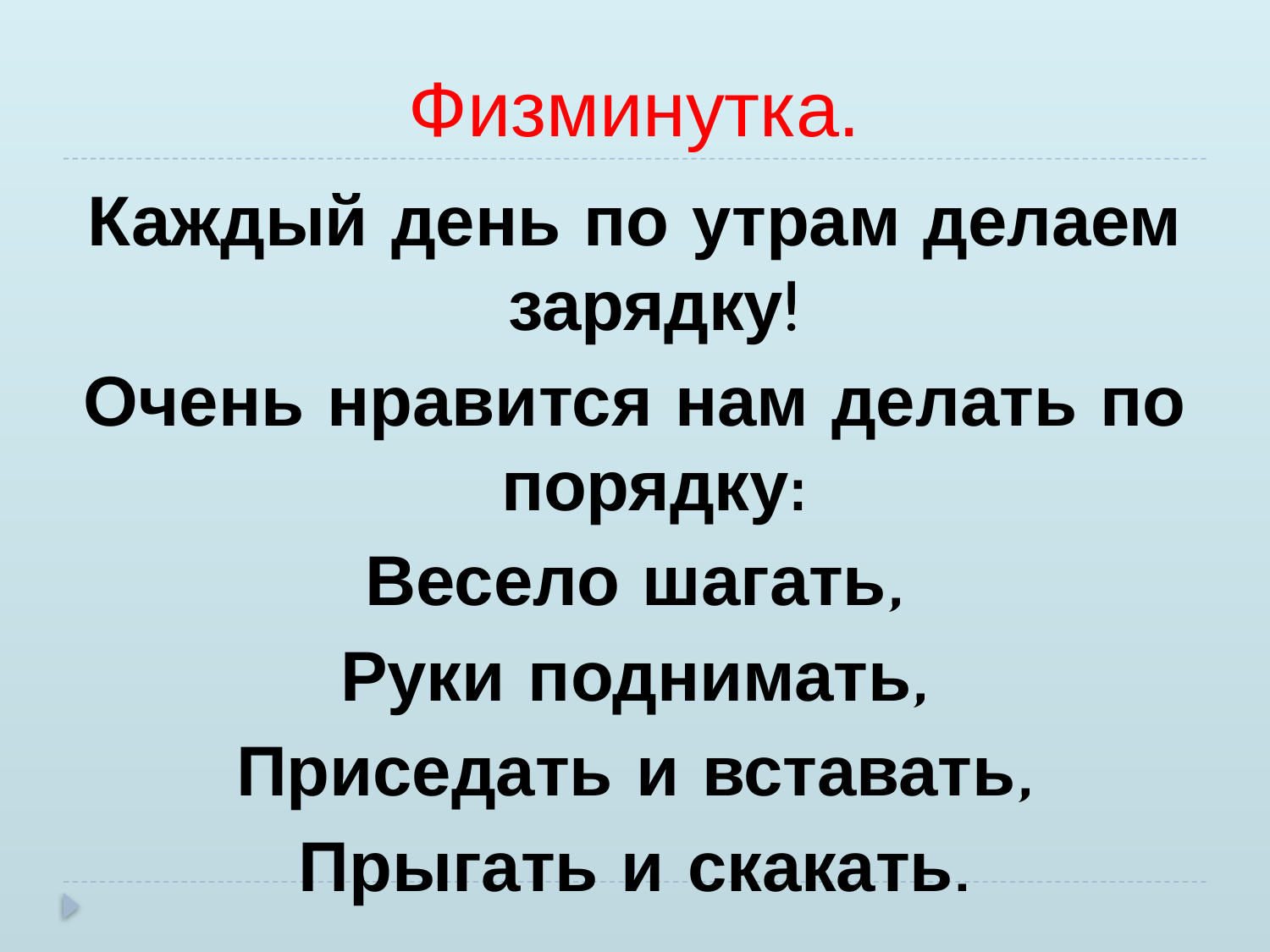

# Физминутка.
Каждый день по утрам делаем зарядку!
Очень нравится нам делать по порядку:
Весело шагать,
Руки поднимать,
Приседать и вставать,
Прыгать и скакать.